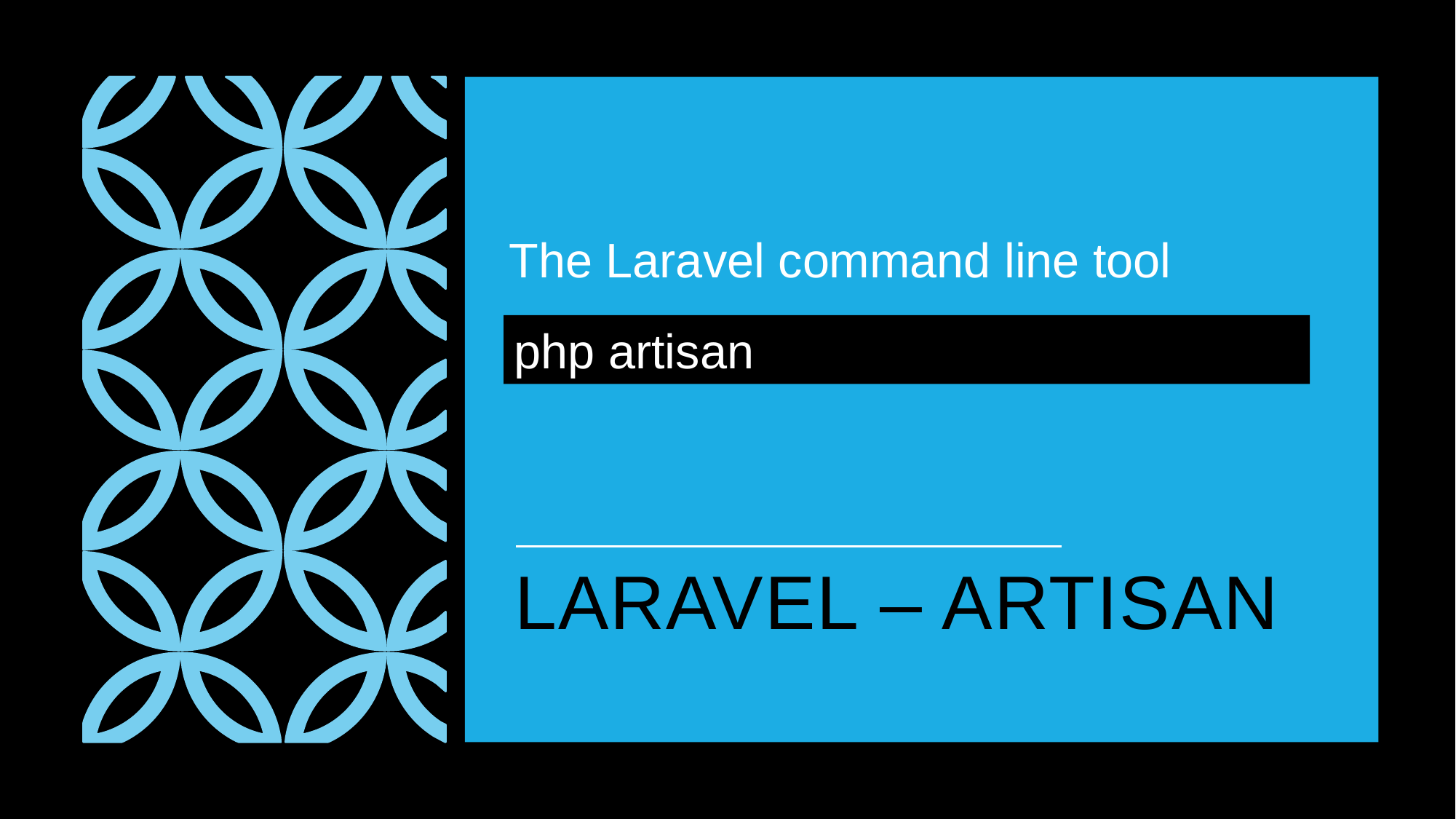

The Laravel command line tool

php artisan
# LARAVEL – ARTISAN